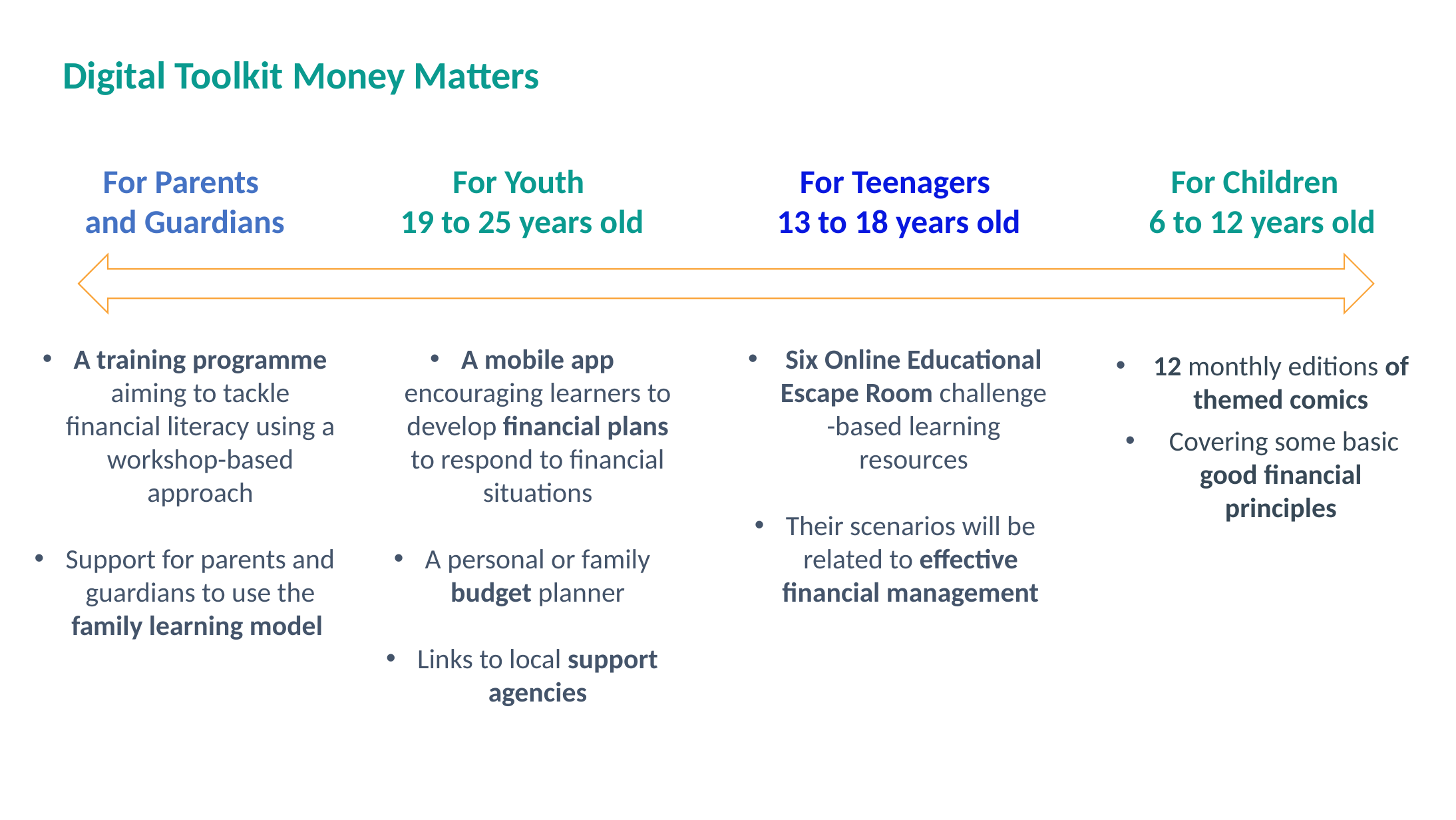

# Digital Toolkit Money Matters
For Youth
19 to 25 years old

A mobile app encouraging learners to develop financial plans to respond to financial situations

A personal or family budget planner

Links to local support agencies
For Parents
and Guardians

A training programme aiming to tackle financial literacy using a workshop-based approach

Support for parents and guardians to use the family learning model
For Children
6 to 12 years old

12 monthly editions of themed comics
 Covering some basic good financial principles
For Teenagers
 13 to 18 years old

Six Online Educational Escape Room challenge -based learning resources

Their scenarios will be related to effective financial management